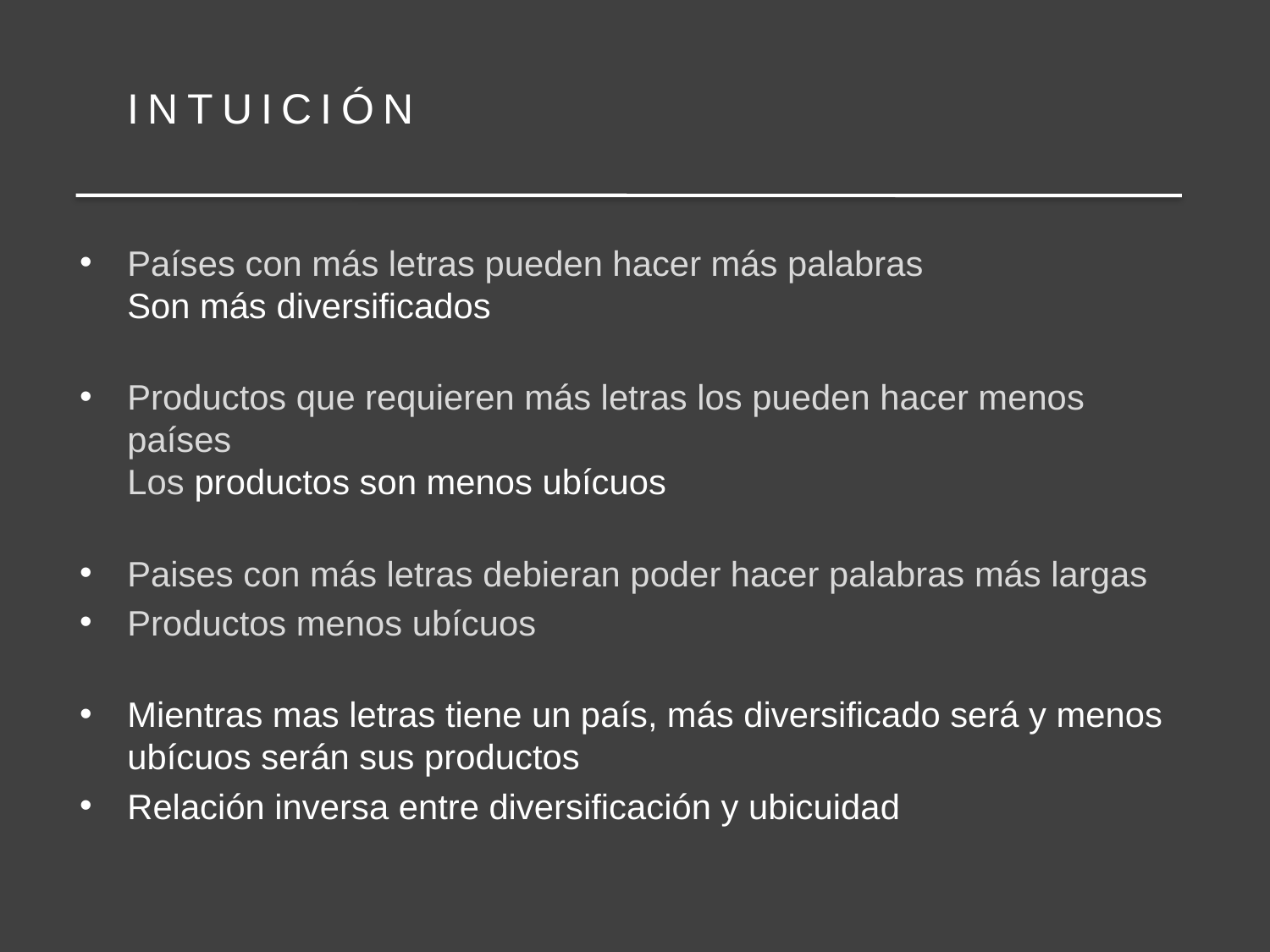

# INTUICIÓN
Países con más letras pueden hacer más palabras
Son más diversificados
Productos que requieren más letras los pueden hacer menos países
Los productos son menos ubícuos
Paises con más letras debieran poder hacer palabras más largas
Productos menos ubícuos
Mientras mas letras tiene un país, más diversificado será y menos ubícuos serán sus productos
Relación inversa entre diversificación y ubicuidad